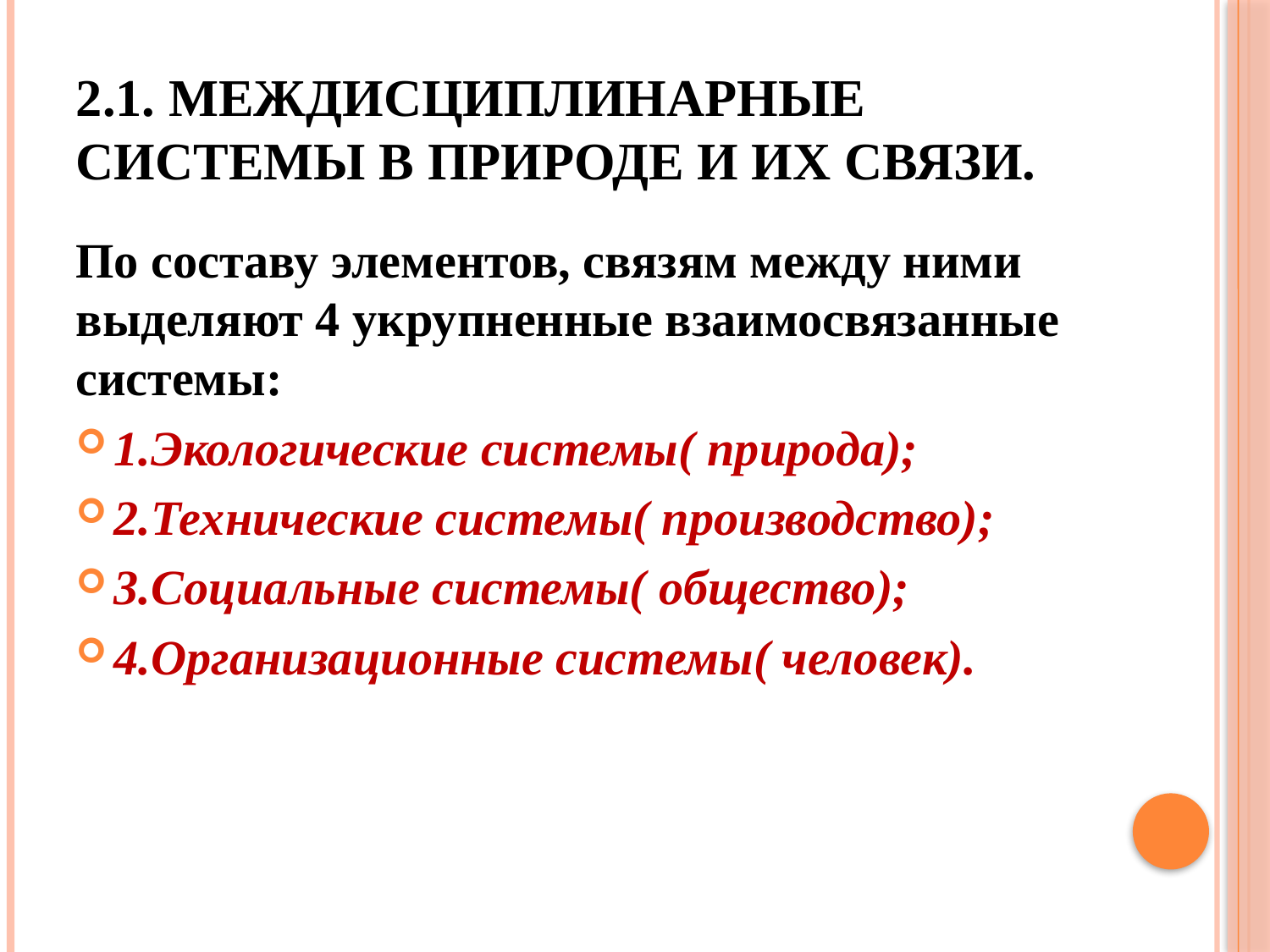

# 2.1. Междисциплинарные системы в природе и их связи.
По составу элементов, связям между ними  выделяют 4 укрупненные взаимосвязанные системы:
1.Экологические системы( природа);
2.Технические системы( производство);
3.Социальные системы( общество);
4.Организационные системы( человек).